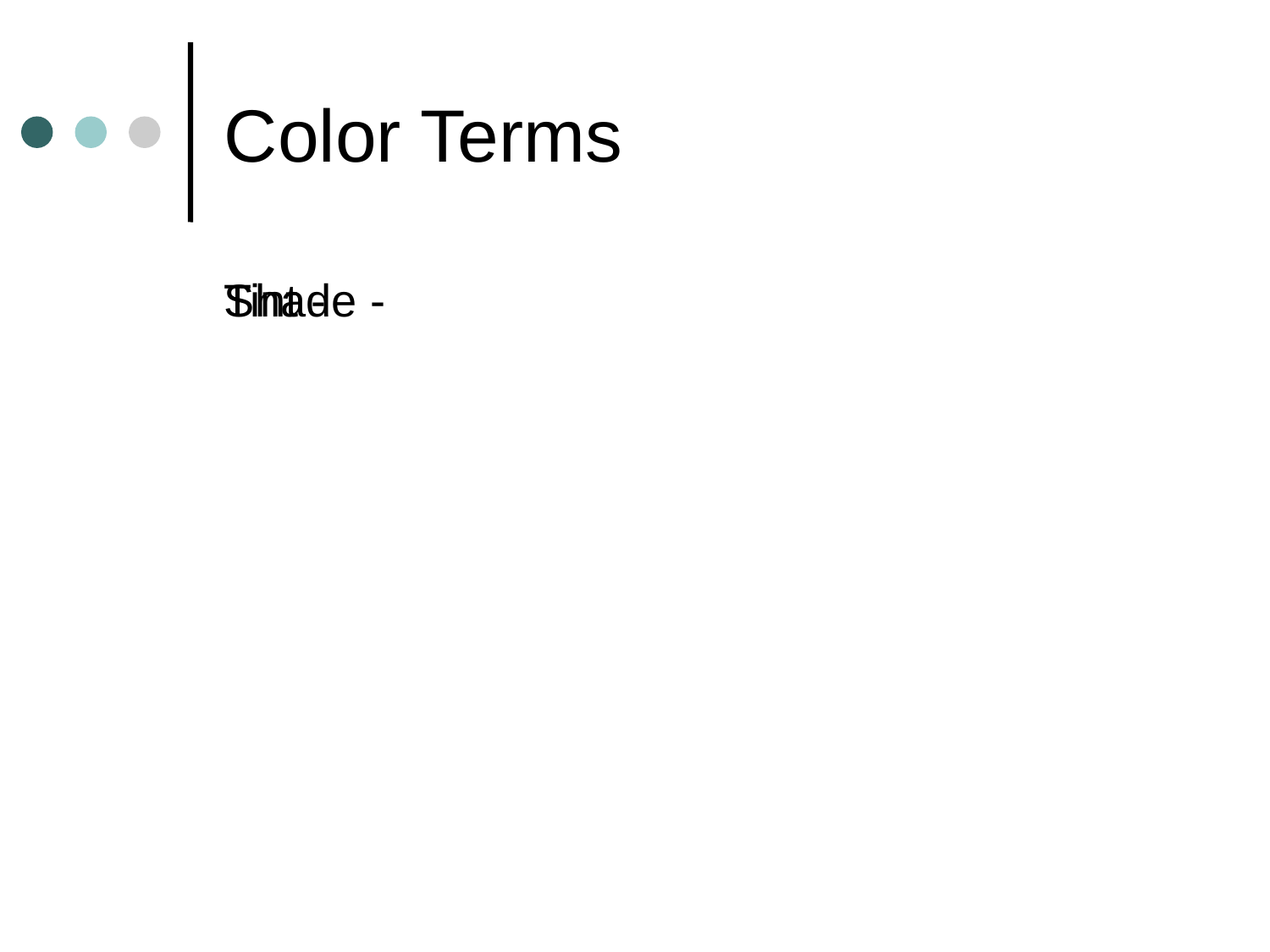

# Color Terms
Shade -
Tint -